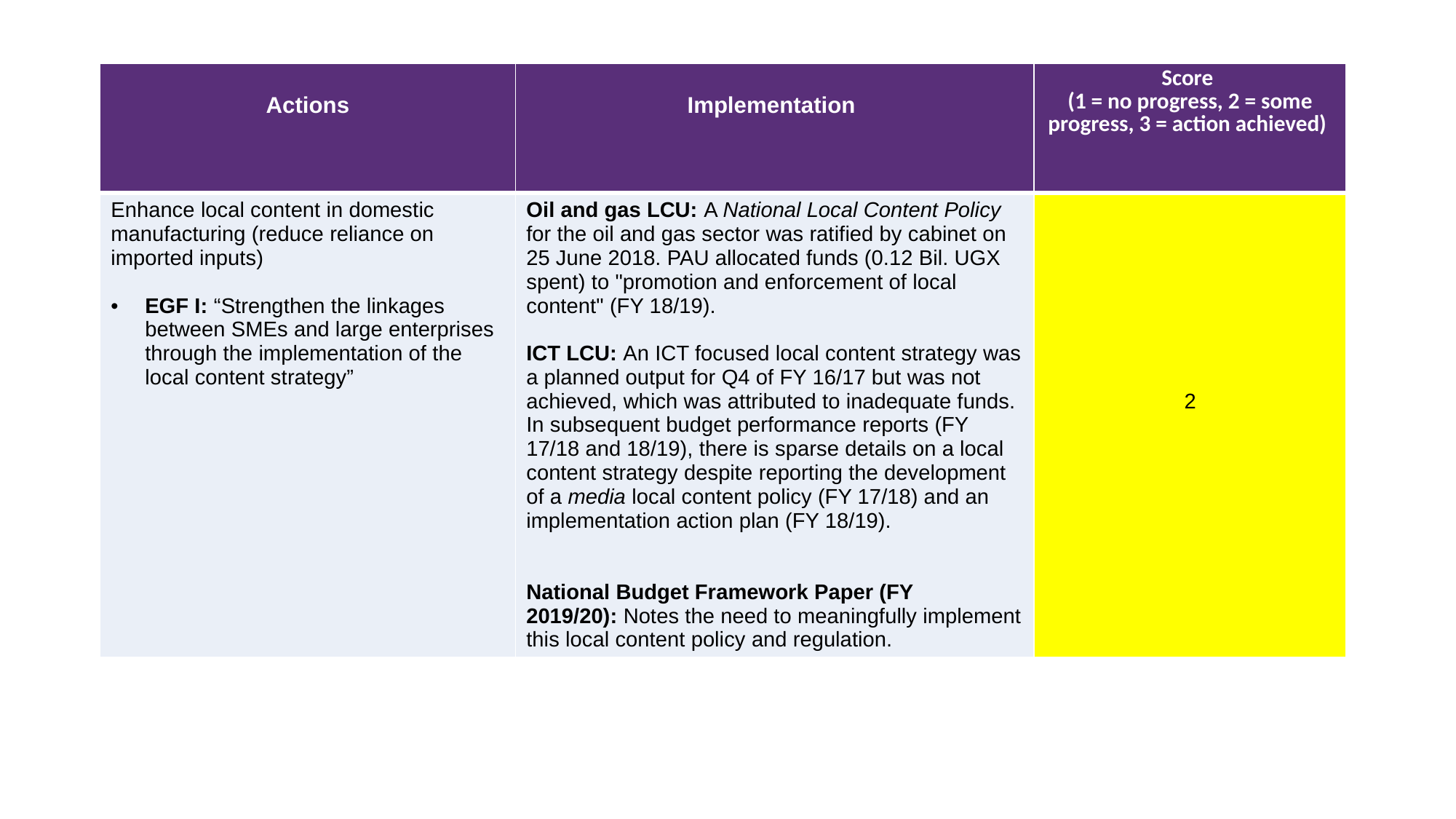

| Actions | Implementation | Score (1 = no progress, 2 = some progress, 3 = action achieved) |
| --- | --- | --- |
| Enhance local content in domestic manufacturing (reduce reliance on imported inputs) EGF I: “Strengthen the linkages between SMEs and large enterprises through the implementation of the local content strategy” | Oil and gas LCU: A National Local Content Policy for the oil and gas sector was ratified by cabinet on 25 June 2018. PAU allocated funds (0.12 Bil. UGX spent) to "promotion and enforcement of local content" (FY 18/19). ICT LCU: An ICT focused local content strategy was a planned output for Q4 of FY 16/17 but was not achieved, which was attributed to inadequate funds. In subsequent budget performance reports (FY 17/18 and 18/19), there is sparse details on a local content strategy despite reporting the development of a media local content policy (FY 17/18) and an implementation action plan (FY 18/19).  National Budget Framework Paper (FY 2019/20): Notes the need to meaningfully implement this local content policy and regulation. | 2 |